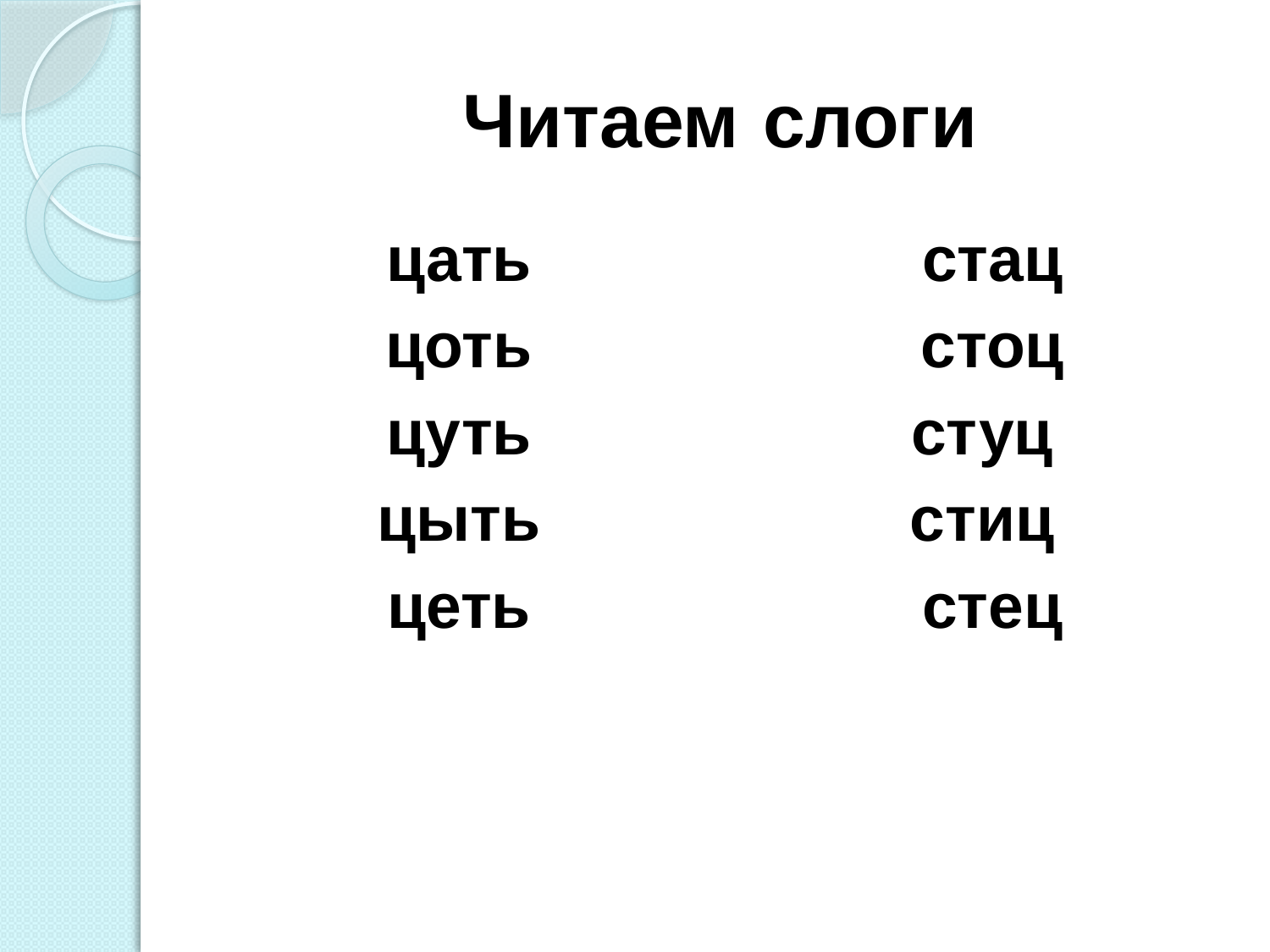

# Читаем слоги
цать
цоть
цуть
цыть
цеть
стац
 стоц
стуц
стиц
стец